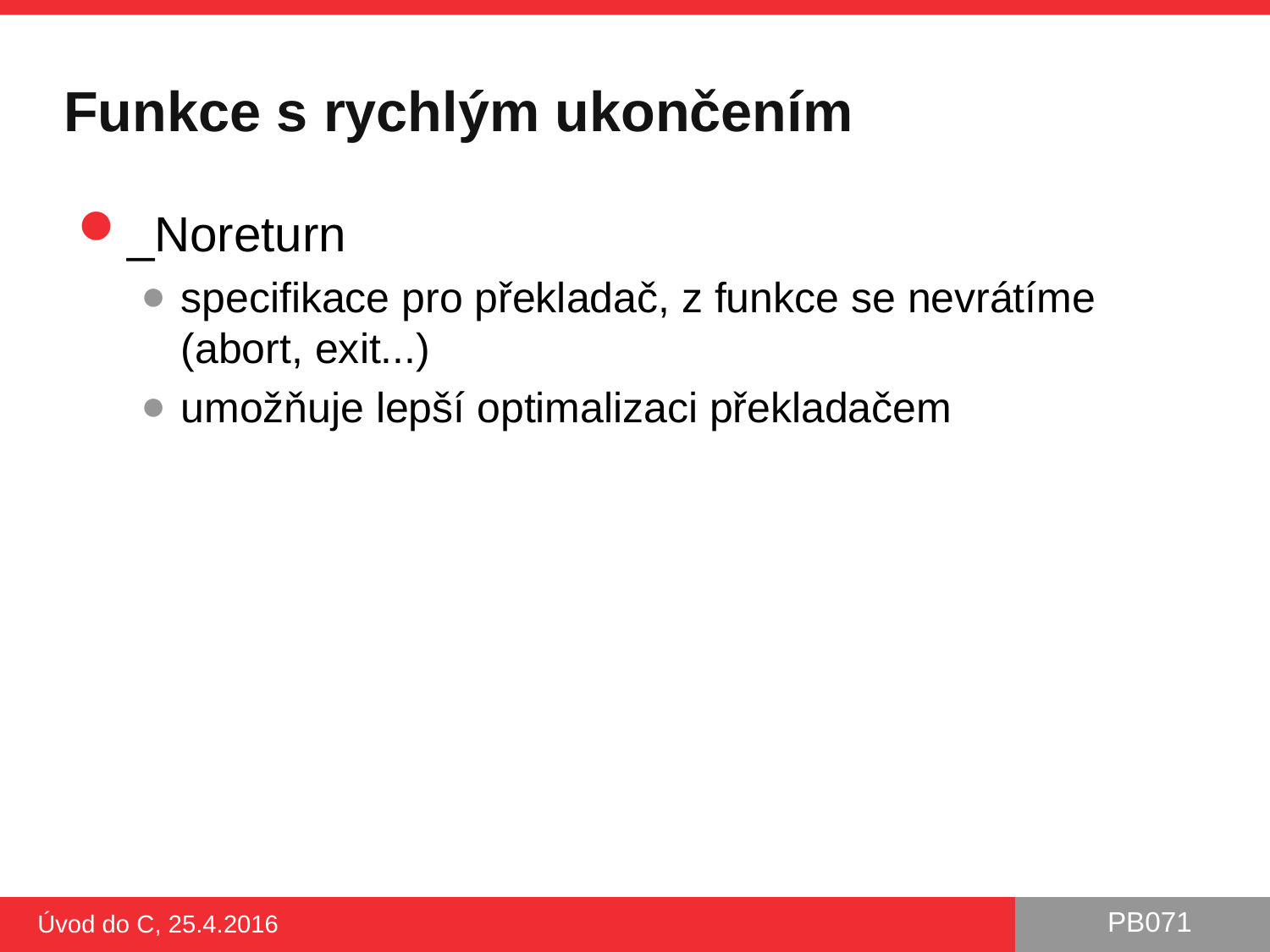

# Funkce s rychlým ukončením
_Noreturn
specifikace pro překladač, z funkce se nevrátíme (abort, exit...)
umožňuje lepší optimalizaci překladačem

Úvod do C, 25.4.2016